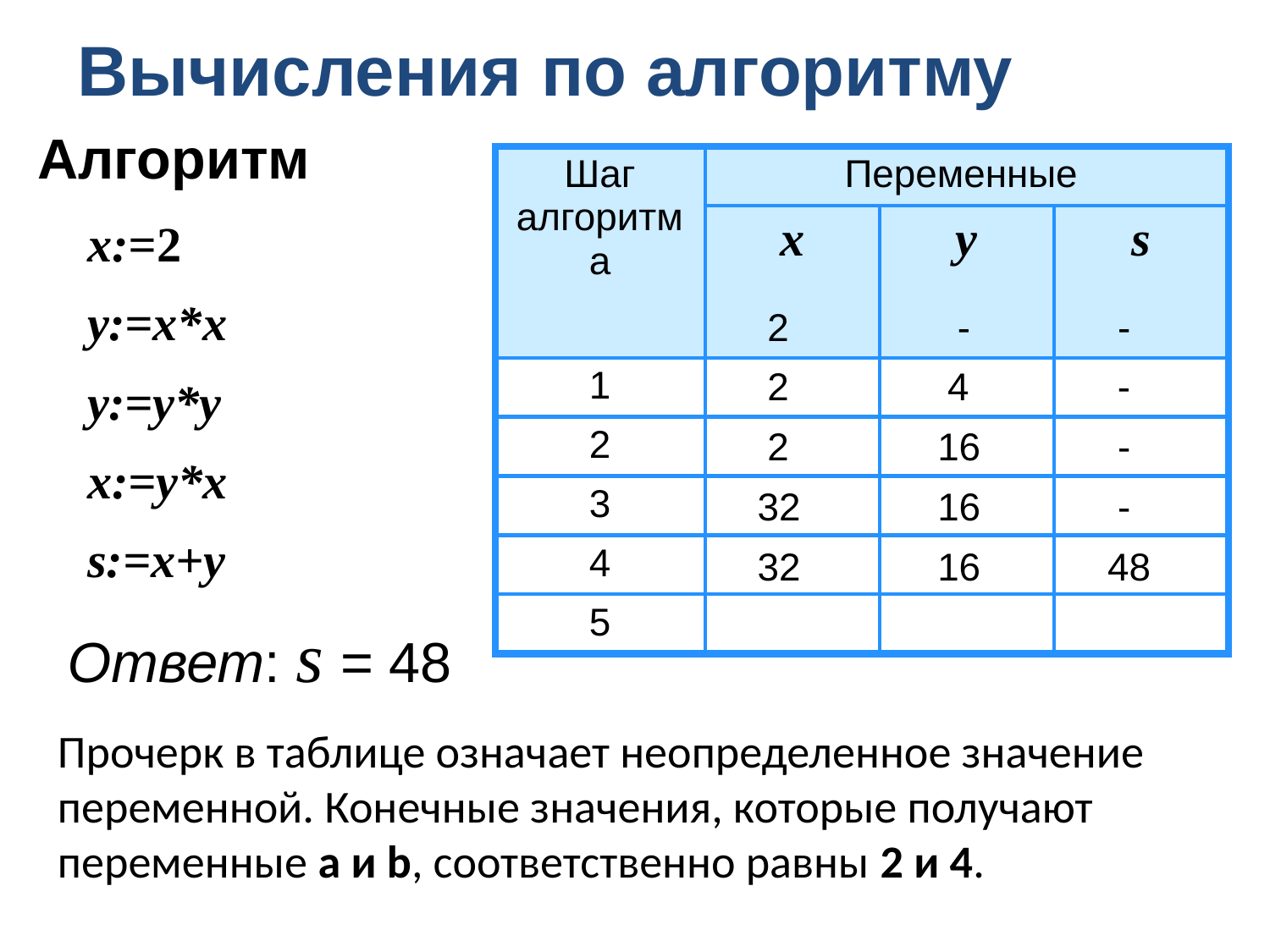

Вычисления по алгоритму
Алгоритм
| Шаг алгоритма | Переменные |  |  |
| --- | --- | --- | --- |
|  | x | y | s |
| 1 |  |  |  |
| 2 |  |  |  |
| 3 |  |  |  |
| 4 |  |  |  |
| 5 |  |  |  |
х:=2
у:=х*х
у:=у*у
х:=у*х
s:=x+y
2
-
-
2
4
-
2
16
-
32
16
-
32
16
48
Ответ: s = 48
Прочерк в таблице означает неопределенное значение переменной. Конечные значения, которые получают переменные а и b, соответственно равны 2 и 4.